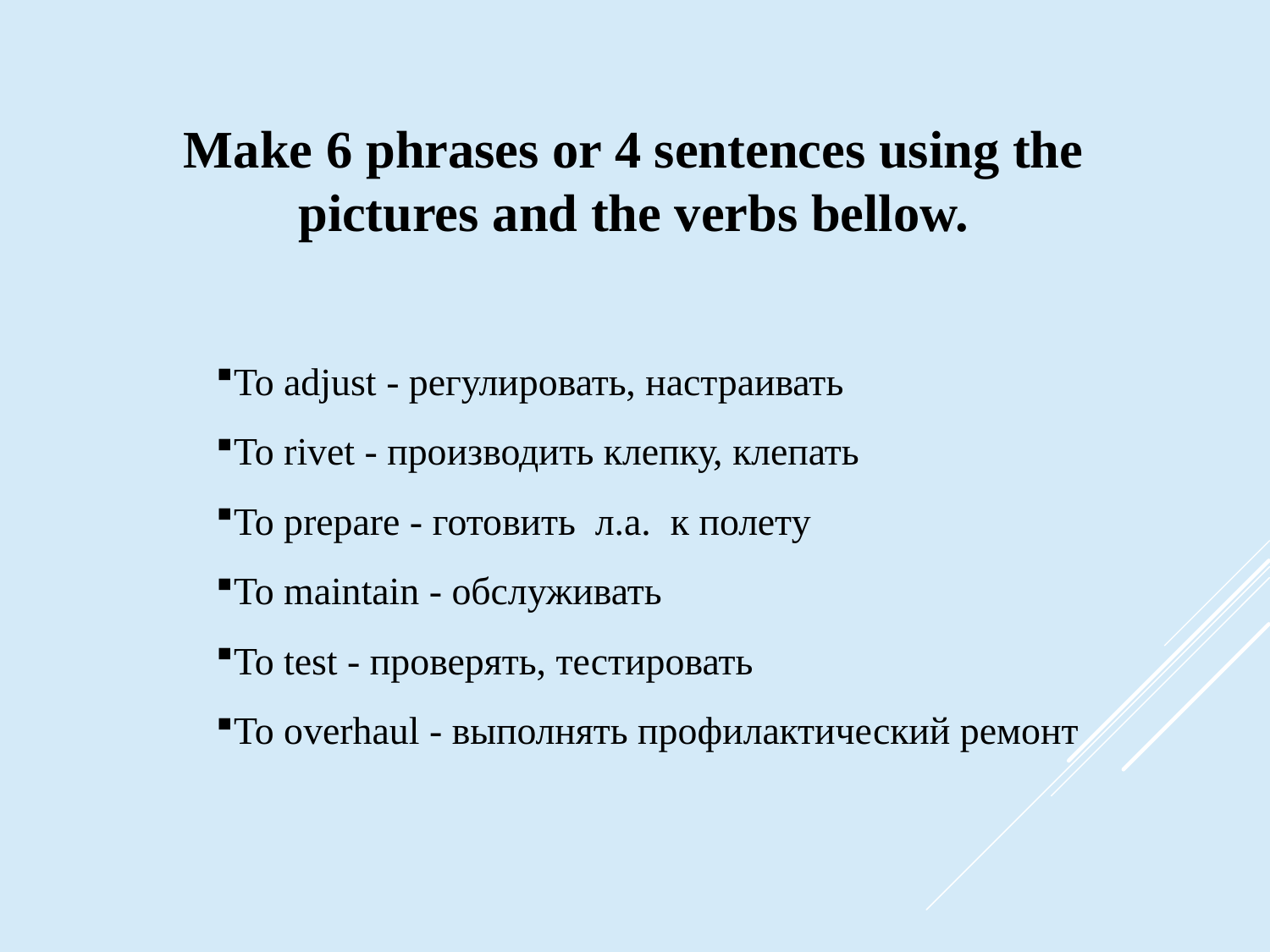

# Make 6 phrases or 4 sentences using the pictures and the verbs bellow.
To adjust - регулировать, настраивать
To rivet - производить клепку, клепать
To prepare - готовить  л.а.  к полету
To maintain - обслуживать
To test - проверять, тестировать
To overhaul - выполнять профилактический ремонт